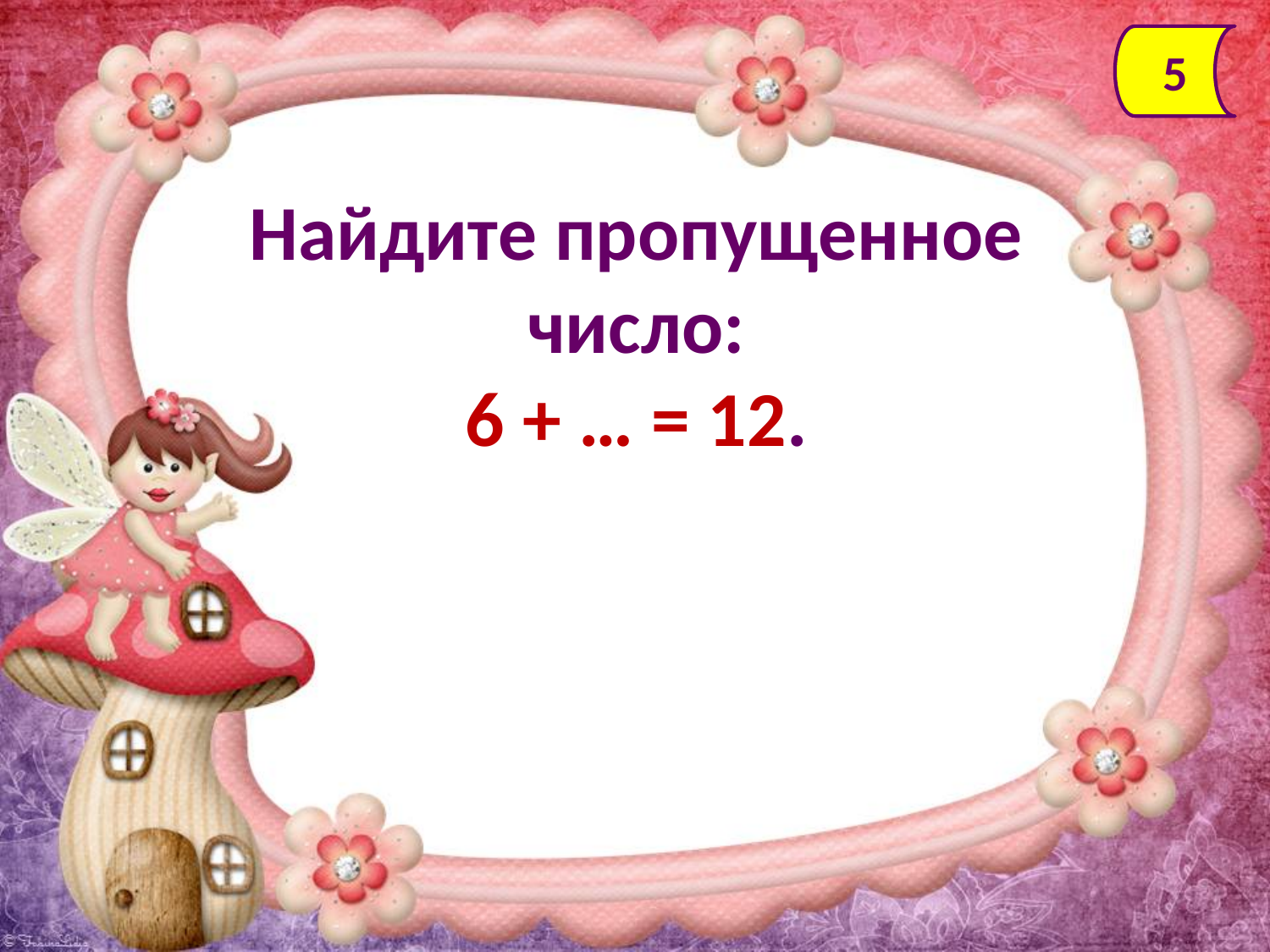

5
Найдите пропущенное число:
6 + … = 12.